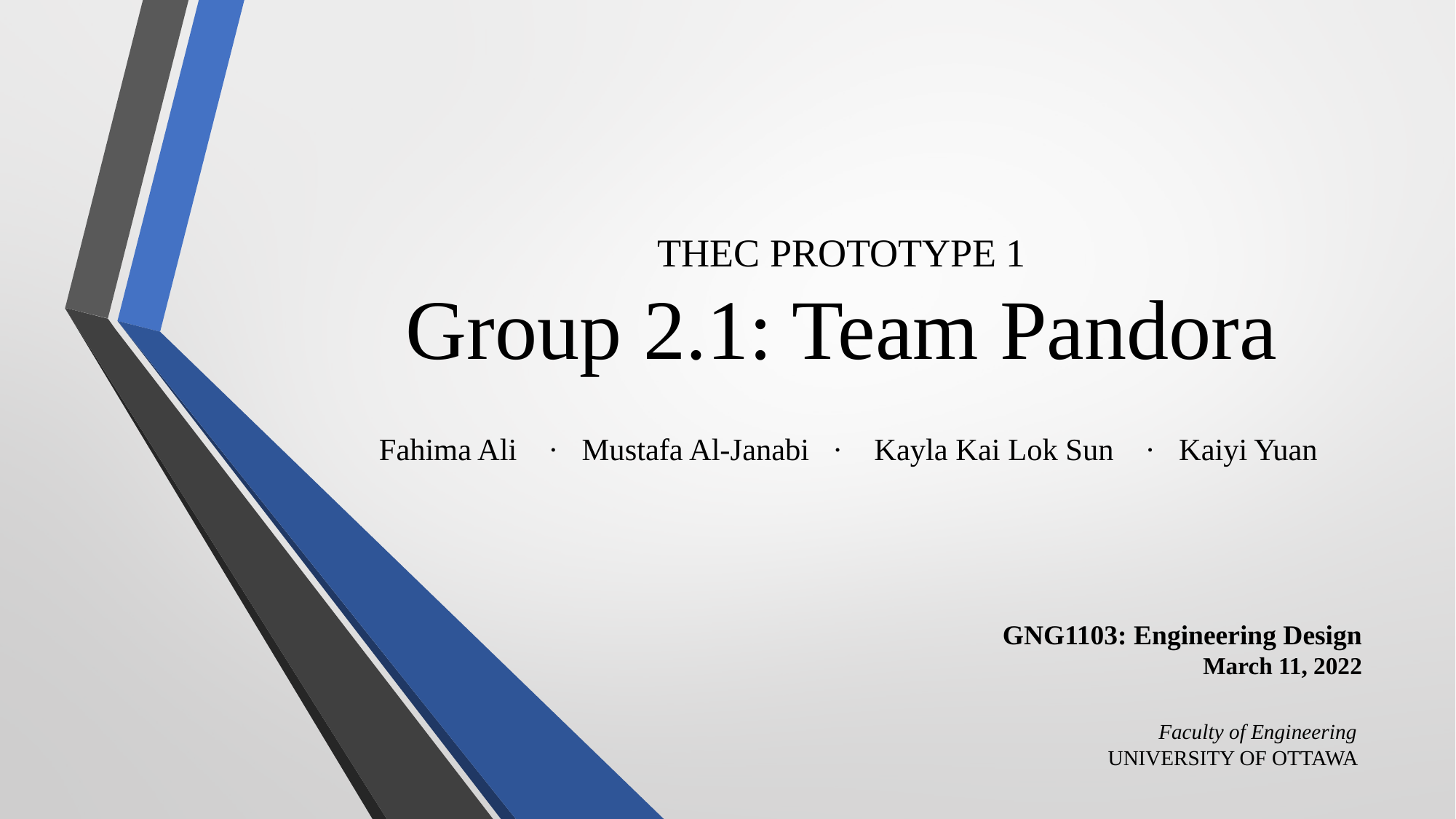

# THEC Prototype 1 Group 2.1: Team Pandora Fahima Ali    ·   Mustafa Al-Janabi   ·    Kayla Kai Lok Sun    ·   Kaiyi Yuan
GNG1103: Engineering Design
March 11, 2022

 Faculty of Engineering
UNIVERSITY OF OTTAWA